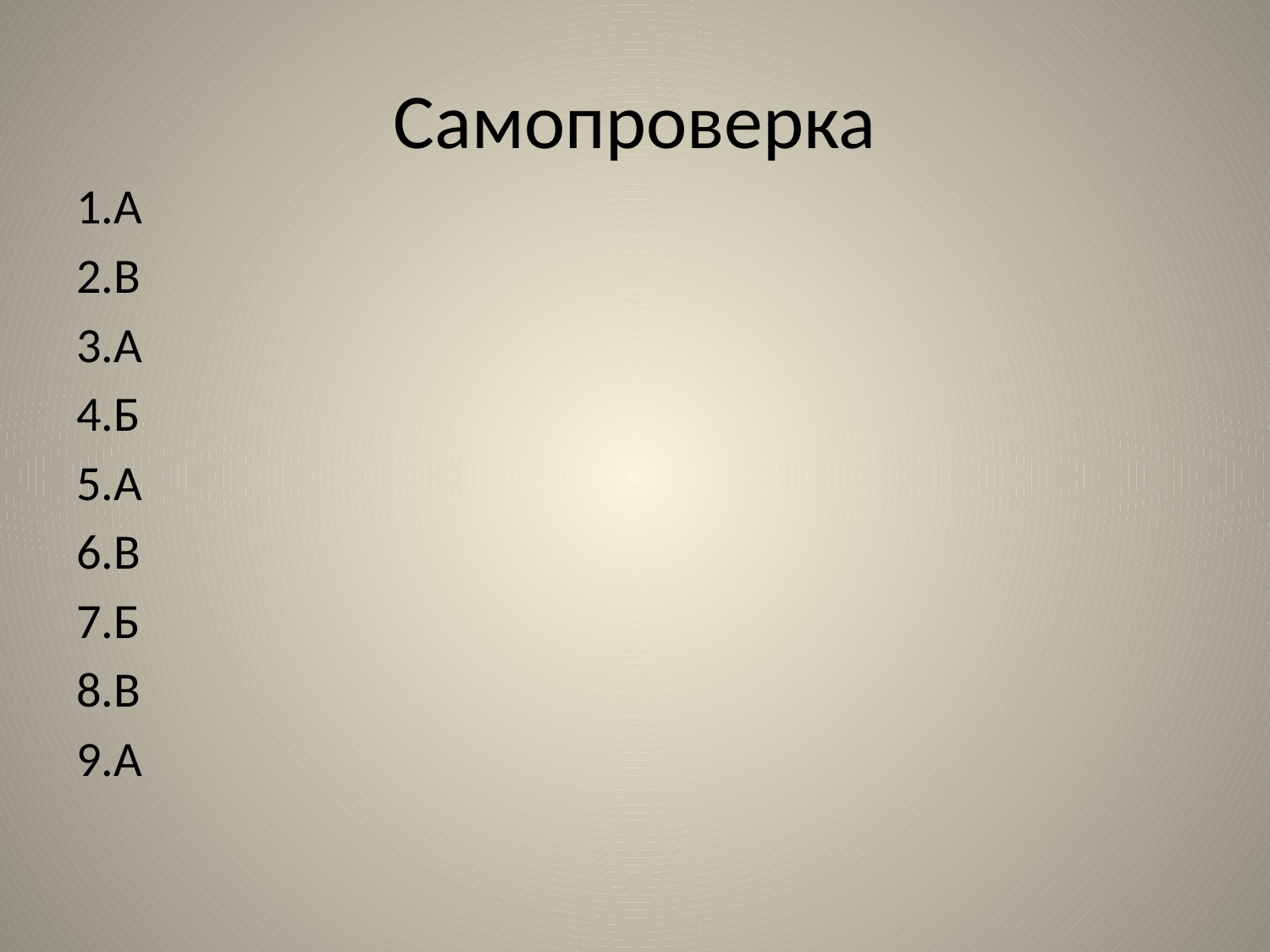

# Самопроверка
1.А
2.В
3.А
4.Б
5.А
6.В
7.Б
8.В
9.А